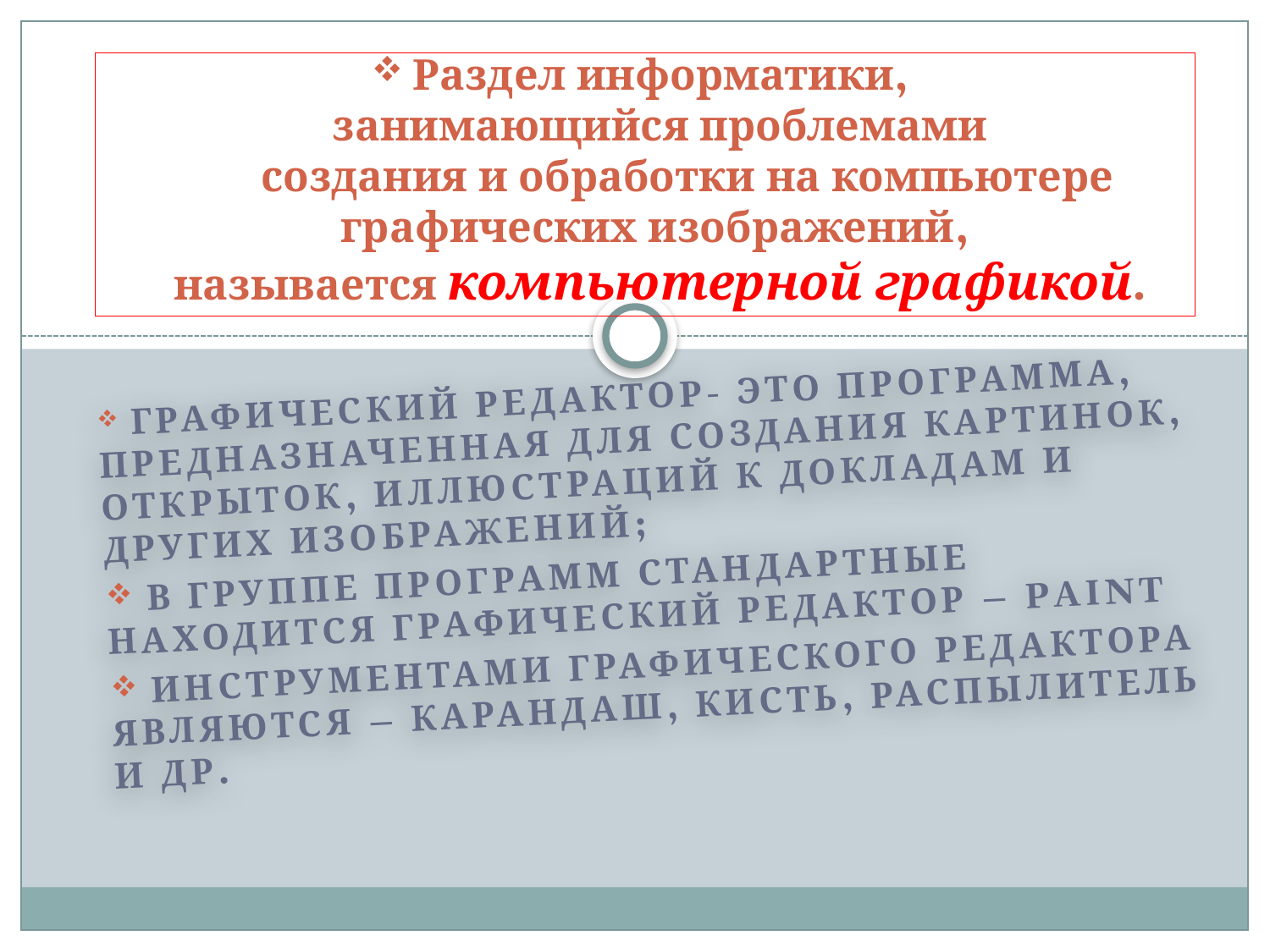

# Раздел информатики, занимающийся проблемами создания и обработки на компьютере графических изображений, называется компьютерной графикой.
 графический редактор- это программа, предназначенная для создания картинок, открыток, иллюстраций к докладам и других изображений;
 в группе программ стандартные находится графический редактор – Paint
 инструментами графического редактора являются – карандаш, кисть, распылитель и др.